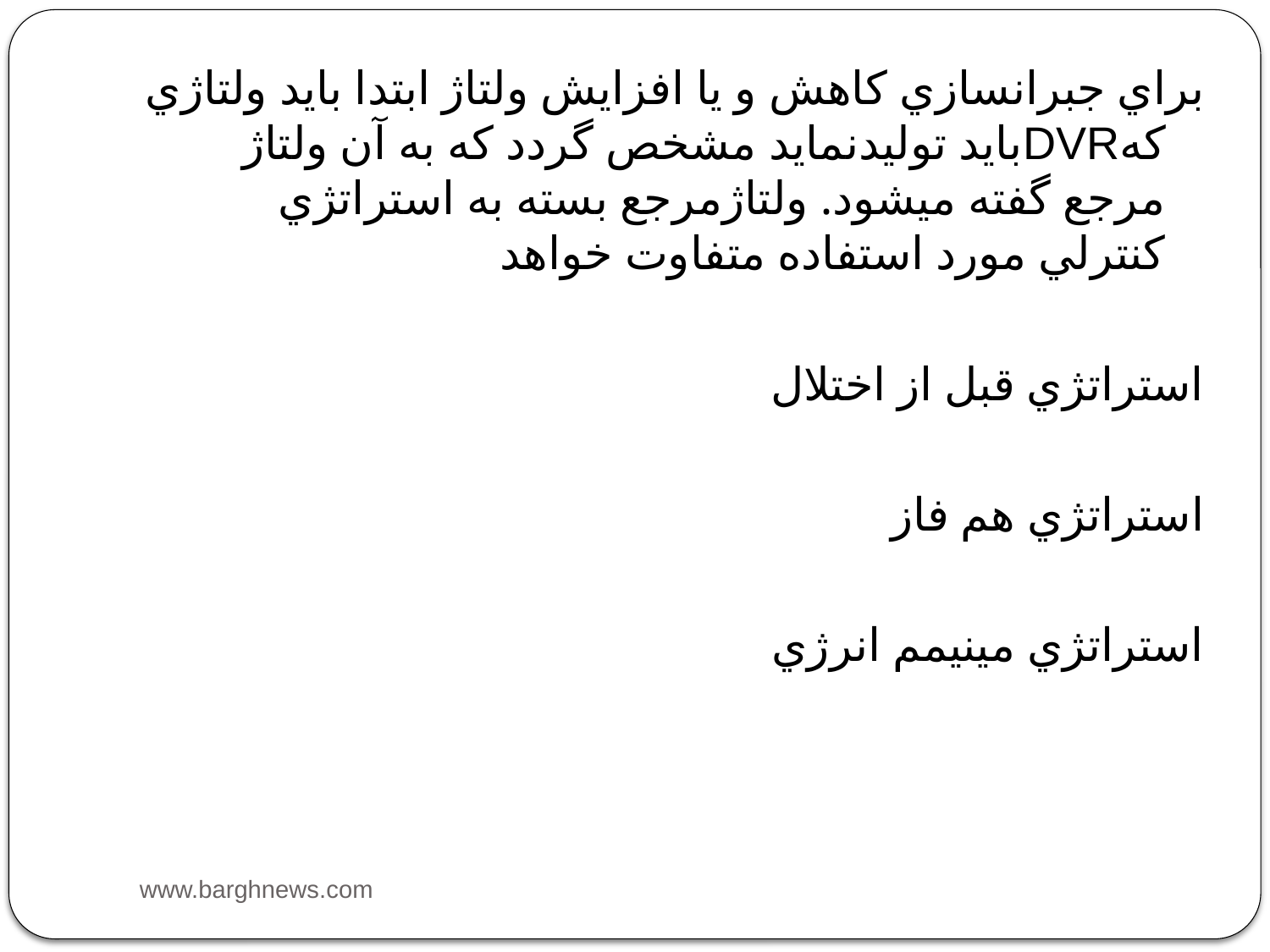

براي جبرانسازي كاهش و يا افزايش ولتاژ ابتدا بايد ولتاژي كهDVRبايد توليدنمايد مشخص گردد كه به آن ولتاژ مرجع گفته ميشود. ولتاژمرجع بسته به استراتژي كنترلي مورد استفاده متفاوت خواهد

استراتژي قبل از اختلال

استراتژي هم فاز

استراتژي مينيمم انرژي

www.barghnews.com